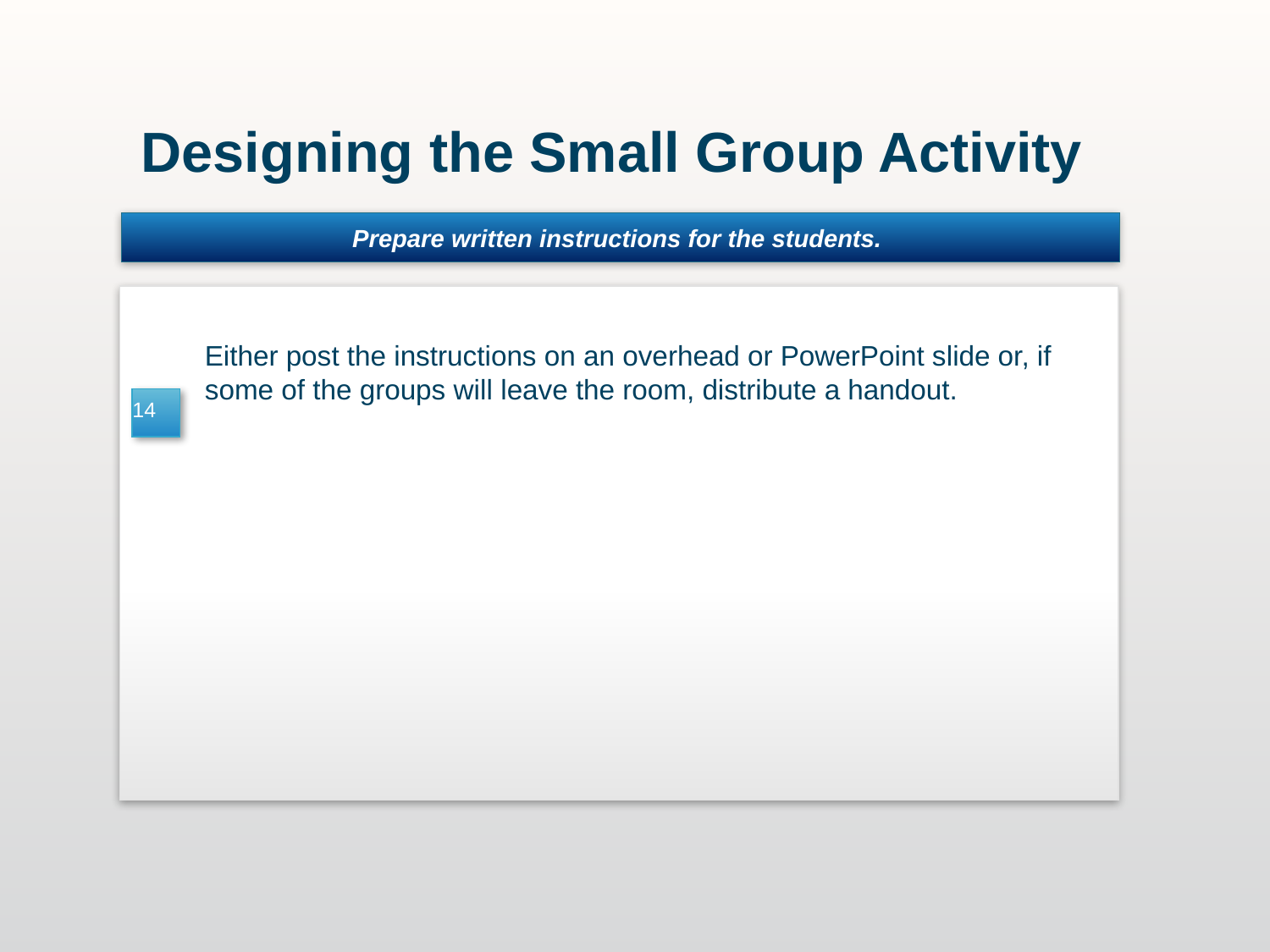

Designing the Small Group Activity
Prepare written instructions for the students.

Templates
Either post the instructions on an overhead or PowerPoint slide or, if some of the groups will leave the room, distribute a handout.

14